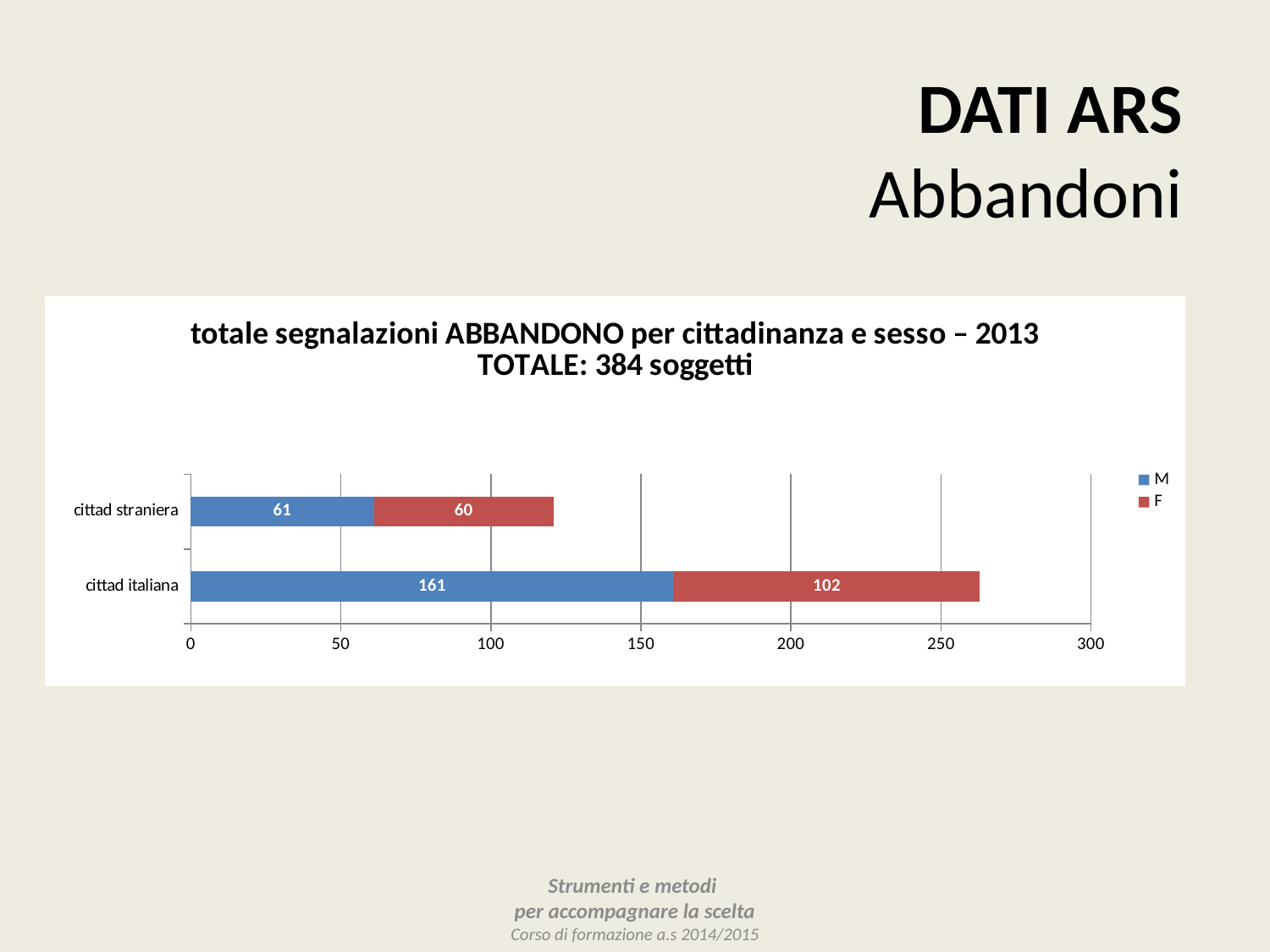

DATI ARS
Abbandoni

### Chart: totale segnalazioni ABBANDONO per cittadinanza e sesso – 2013 TOTALE: 384 soggetti

| Category | M | F |
|---|---|---|
| cittad italiana | 161.0 | 102.0 |
| cittad straniera | 61.0 | 60.0 |
Strumenti e metodi
per accompagnare la scelta
Corso di formazione a.s 2014/2015